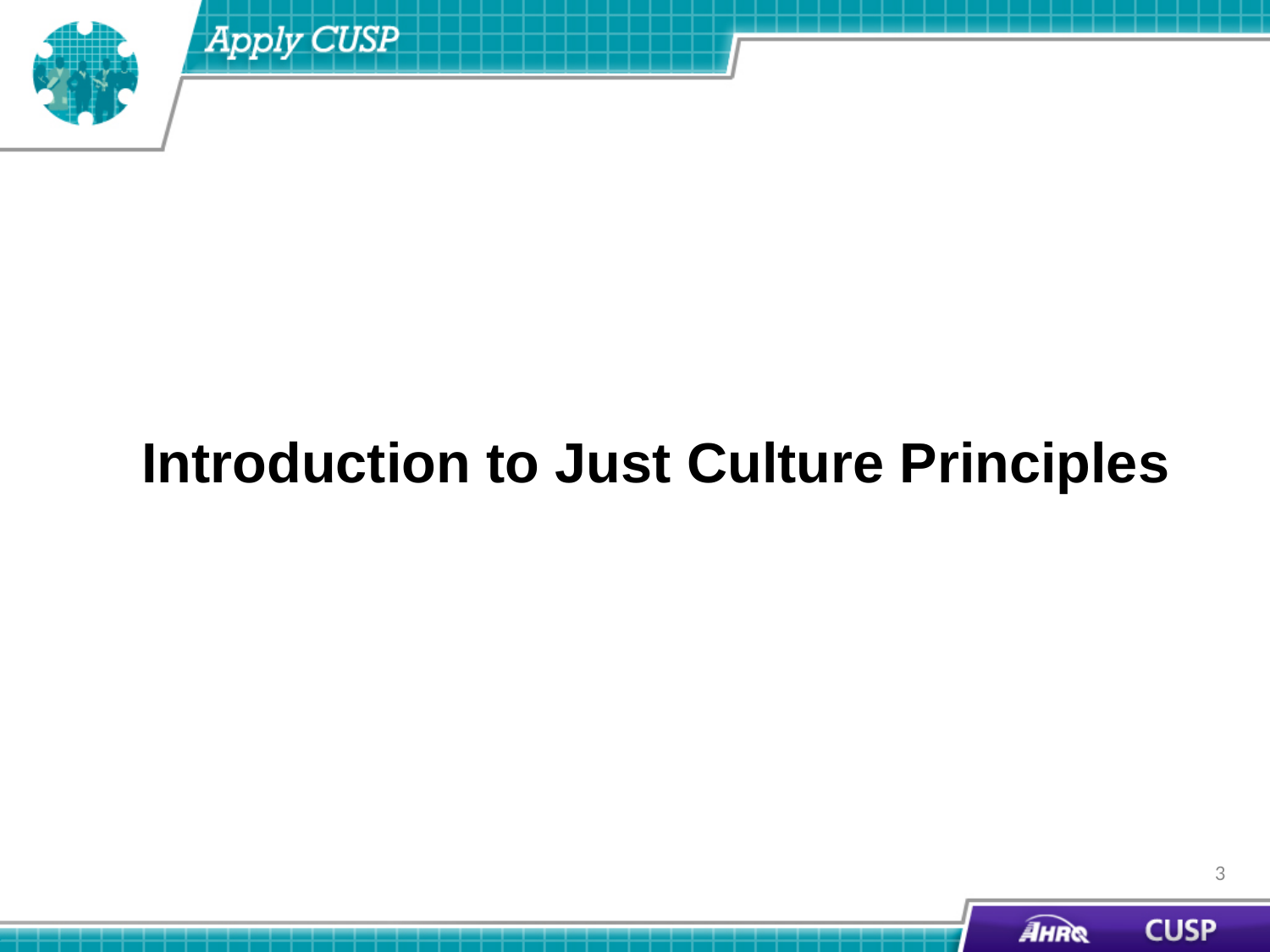

# Introduction to Just Culture Principles
3